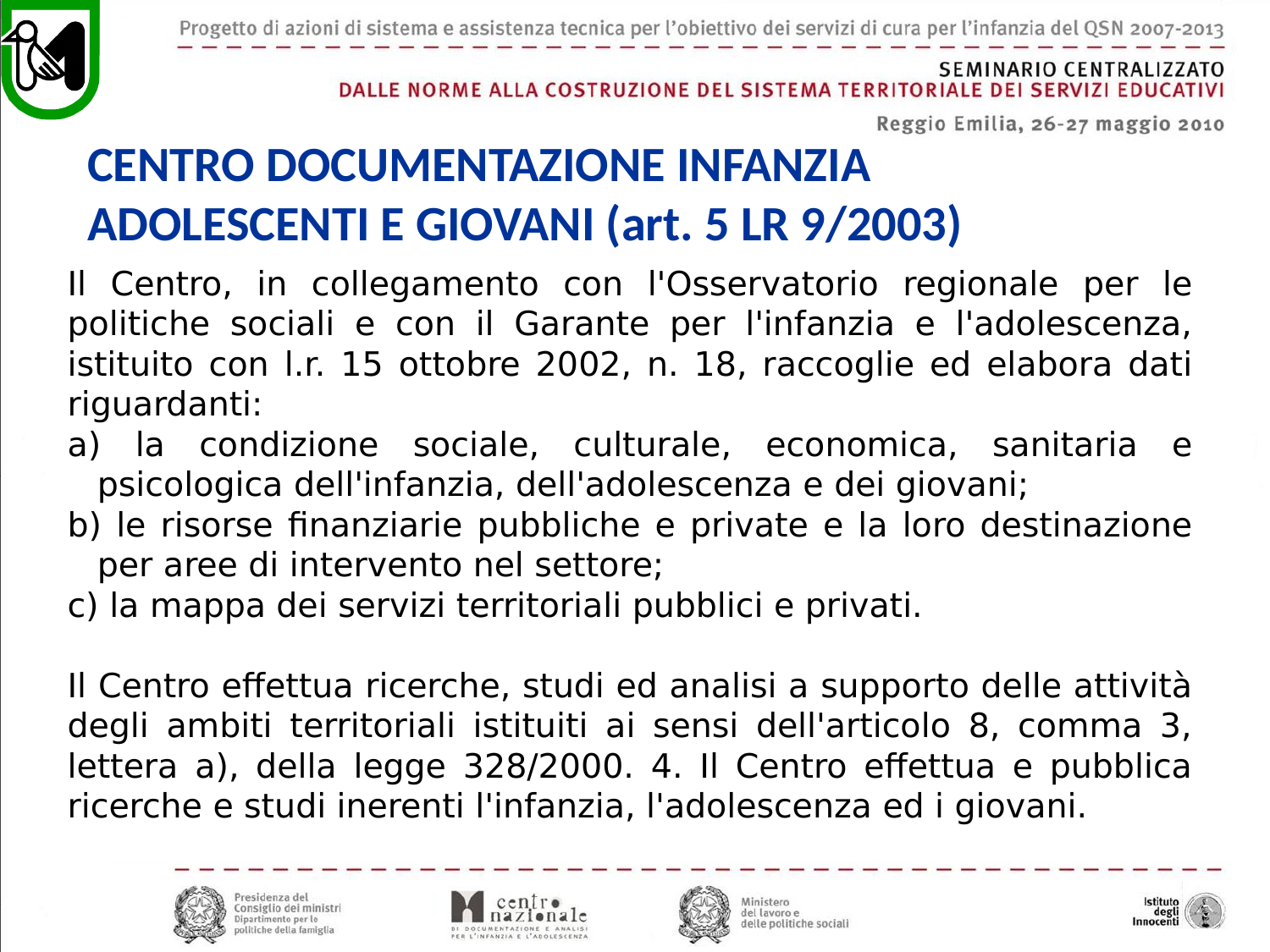

CENTRO DOCUMENTAZIONE INFANZIA ADOLESCENTI E GIOVANI (art. 5 LR 9/2003)
Il Centro, in collegamento con l'Osservatorio regionale per le politiche sociali e con il Garante per l'infanzia e l'adolescenza, istituito con l.r. 15 ottobre 2002, n. 18, raccoglie ed elabora dati riguardanti:
 la condizione sociale, culturale, economica, sanitaria e psicologica dell'infanzia, dell'adolescenza e dei giovani;
 le risorse finanziarie pubbliche e private e la loro destinazione per aree di intervento nel settore;
 la mappa dei servizi territoriali pubblici e privati.

Il Centro effettua ricerche, studi ed analisi a supporto delle attività degli ambiti territoriali istituiti ai sensi dell'articolo 8, comma 3, lettera a), della legge 328/2000. 4. Il Centro effettua e pubblica ricerche e studi inerenti l'infanzia, l'adolescenza ed i giovani.